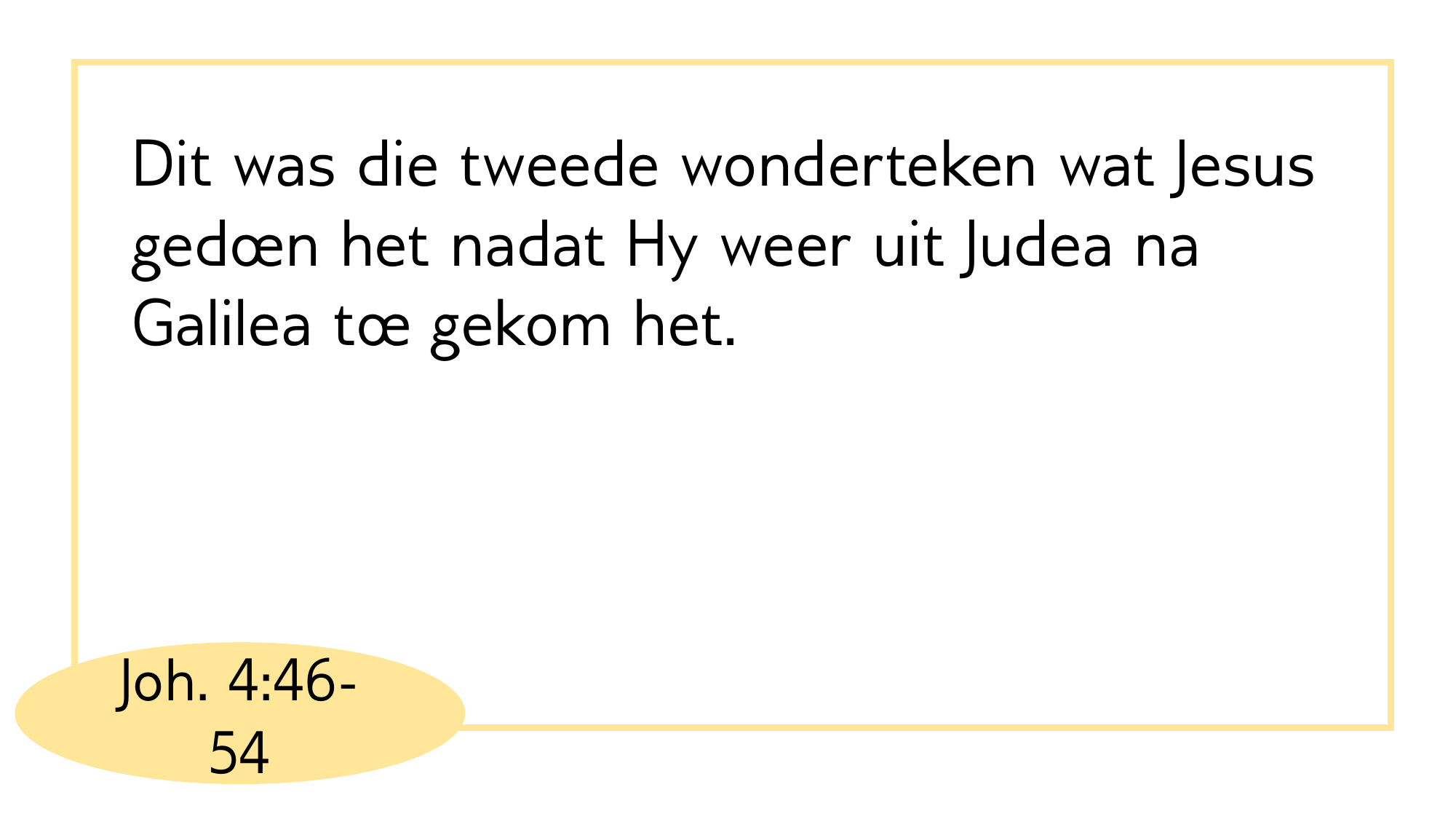

Dit was die tweede wonderteken wat Jesus gedoen het nadat Hy weer uit Judea na Galilea toe gekom het.
Joh. 4:46-54